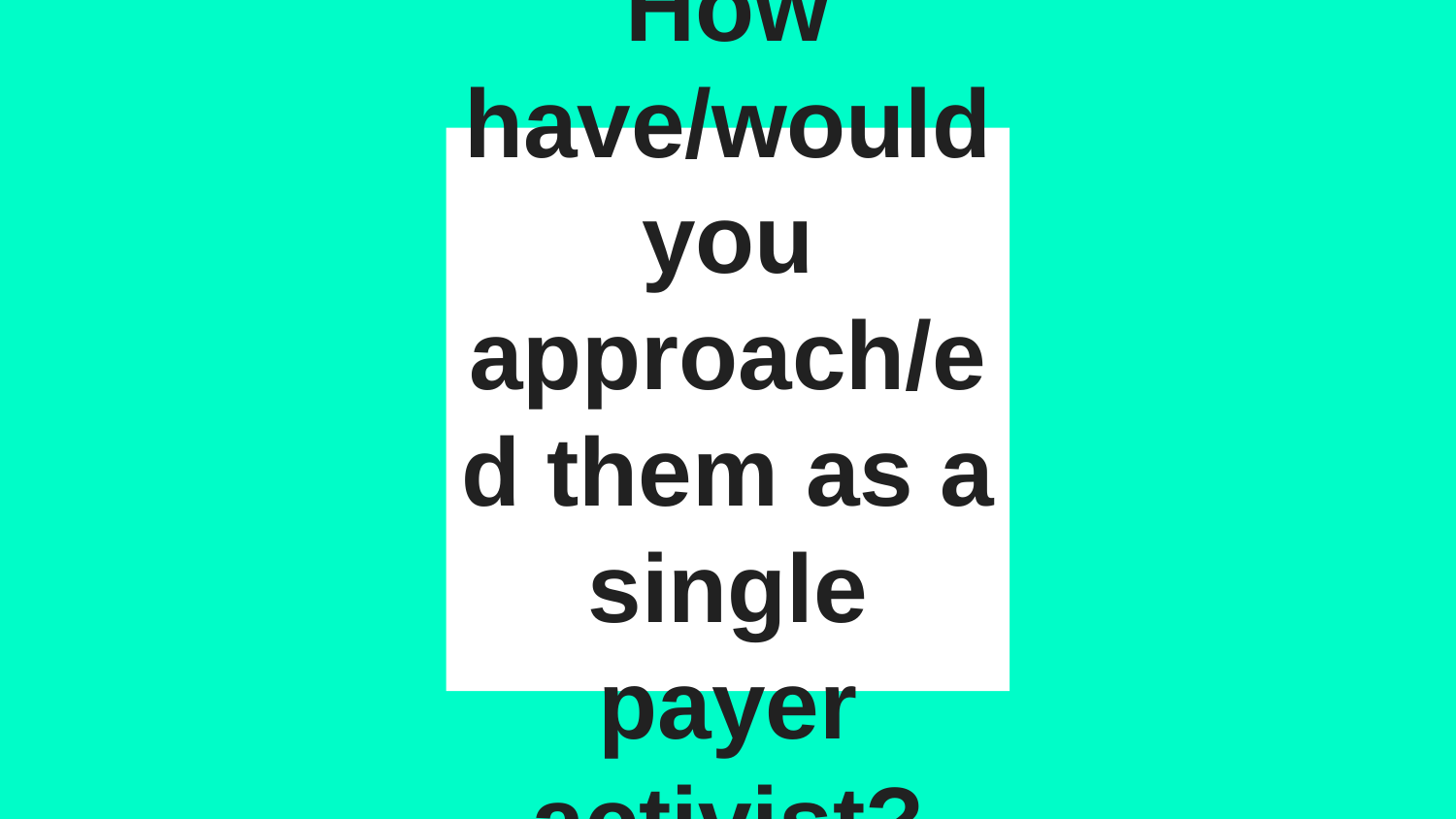

# How have/would you approach/ed them as a single payer activist?